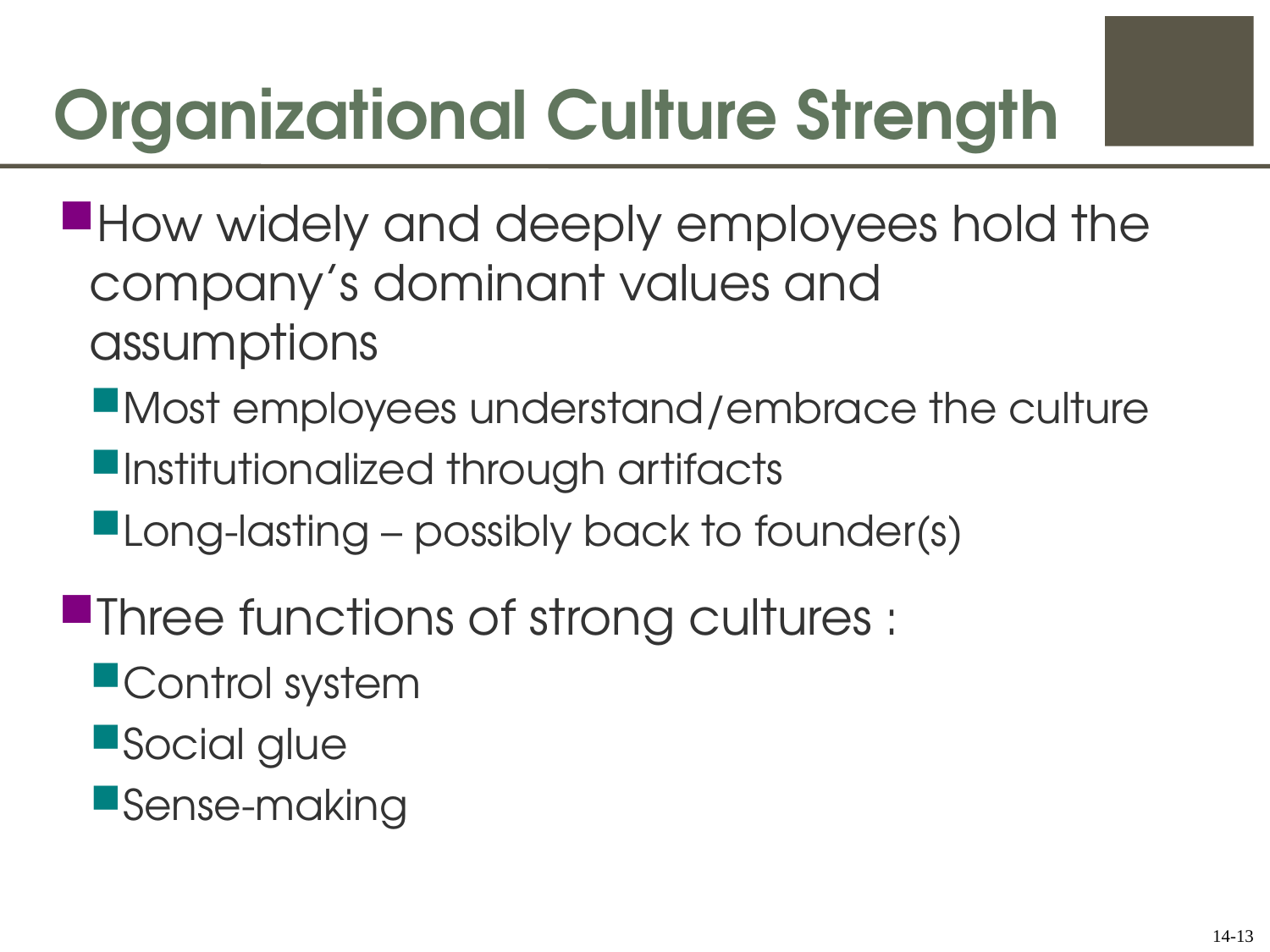

# Organizational Culture Strength
How widely and deeply employees hold the company’s dominant values and assumptions
Most employees understand/embrace the culture
Institutionalized through artifacts
Long-lasting – possibly back to founder(s)
Three functions of strong cultures :
Control system
Social glue
Sense-making